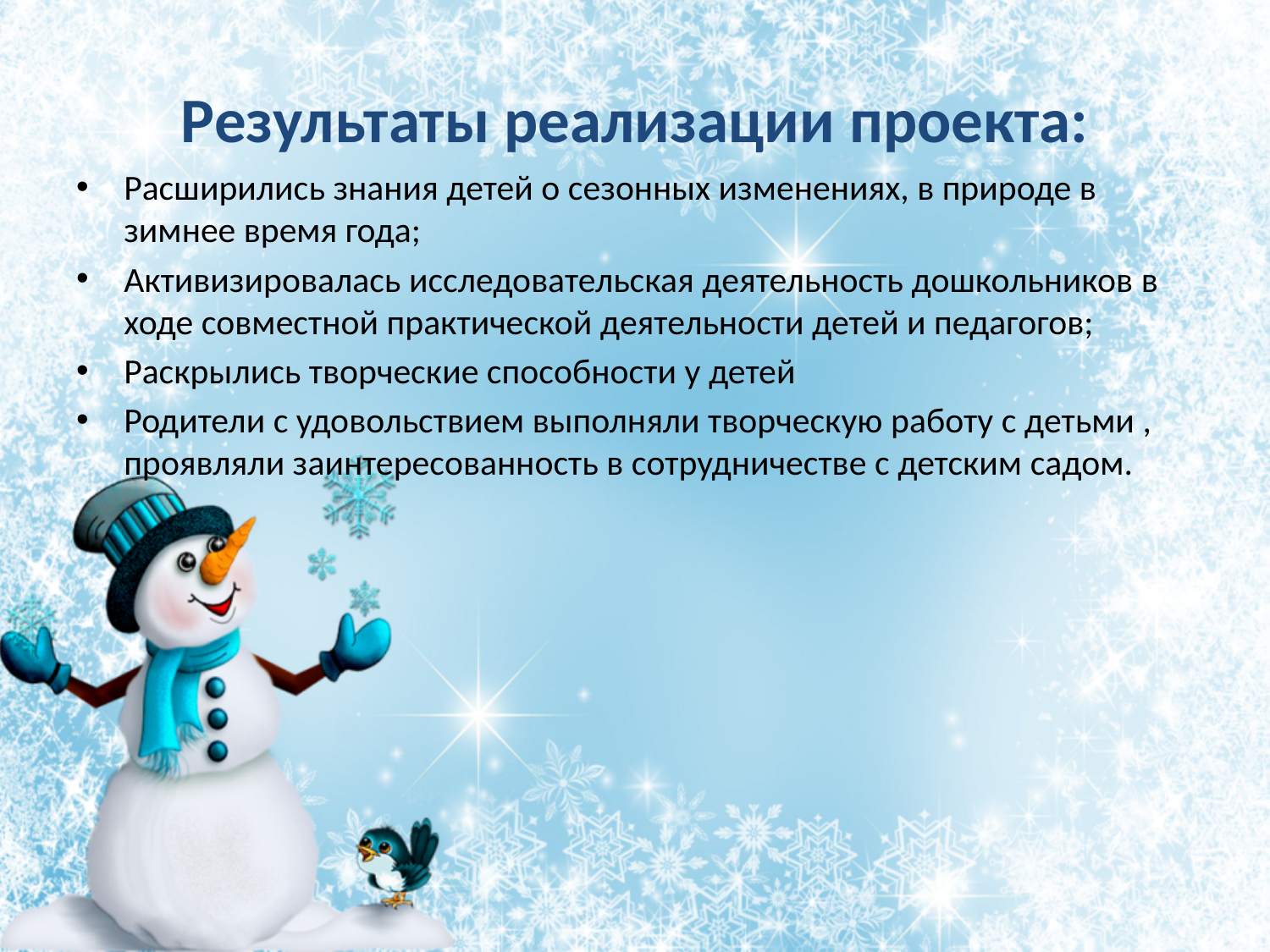

# Результаты реализации проекта:
Расширились знания детей о сезонных изменениях, в природе в зимнее время года;
Активизировалась исследовательская деятельность дошкольников в ходе совместной практической деятельности детей и педагогов;
Раскрылись творческие способности у детей
Родители с удовольствием выполняли творческую работу с детьми , проявляли заинтересованность в сотрудничестве с детским садом.